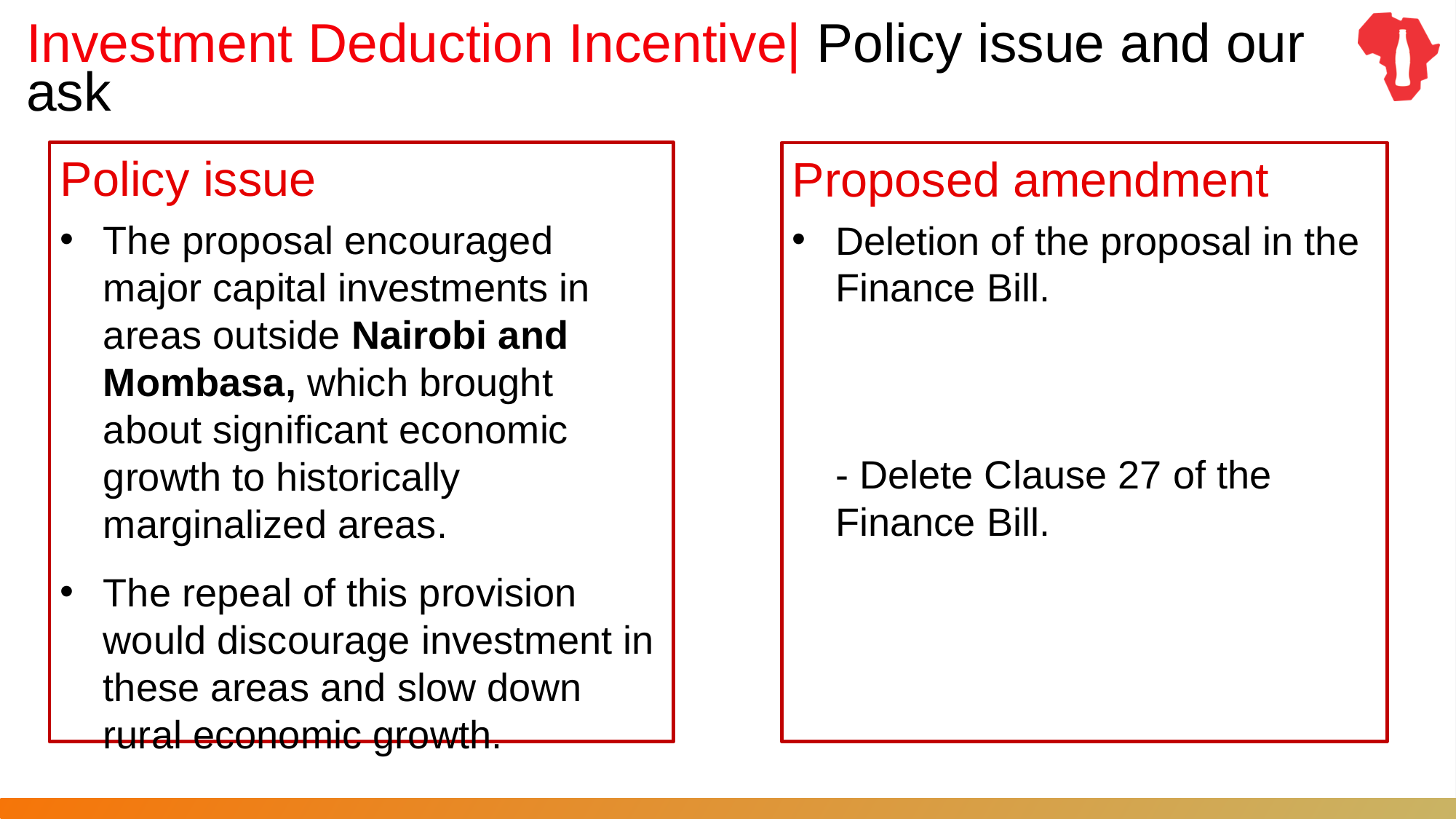

# Investment Deduction Incentive| Policy issue and our ask

Policy issue
The proposal encouraged major capital investments in areas outside Nairobi and Mombasa, which brought about significant economic growth to historically marginalized areas.
The repeal of this provision would discourage investment in these areas and slow down rural economic growth.

Proposed amendment
Deletion of the proposal in the Finance Bill.

- Delete Clause 27 of the Finance Bill.